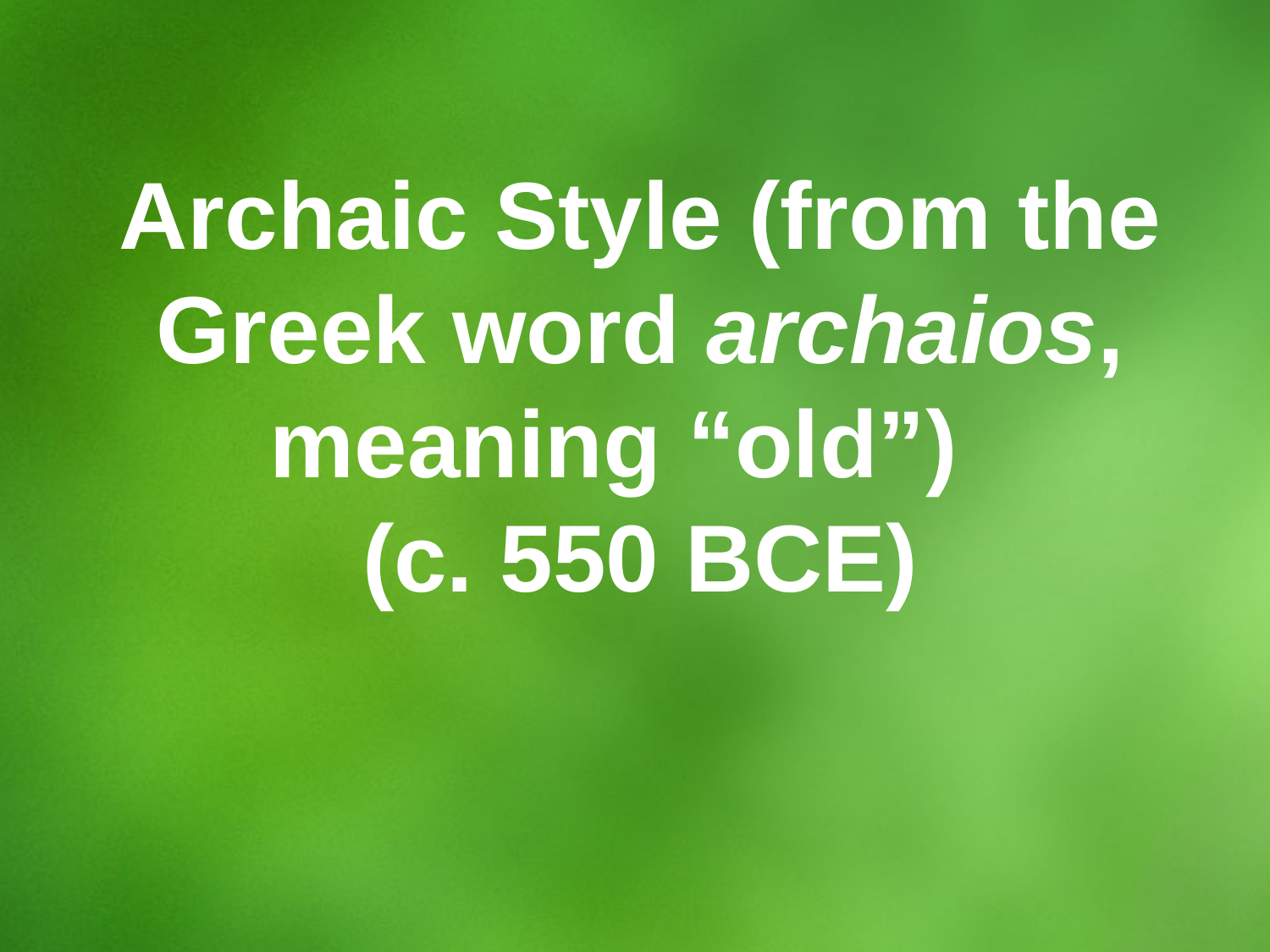

Archaic Style (from the Greek word archaios, meaning “old”)
(c. 550 BCE)